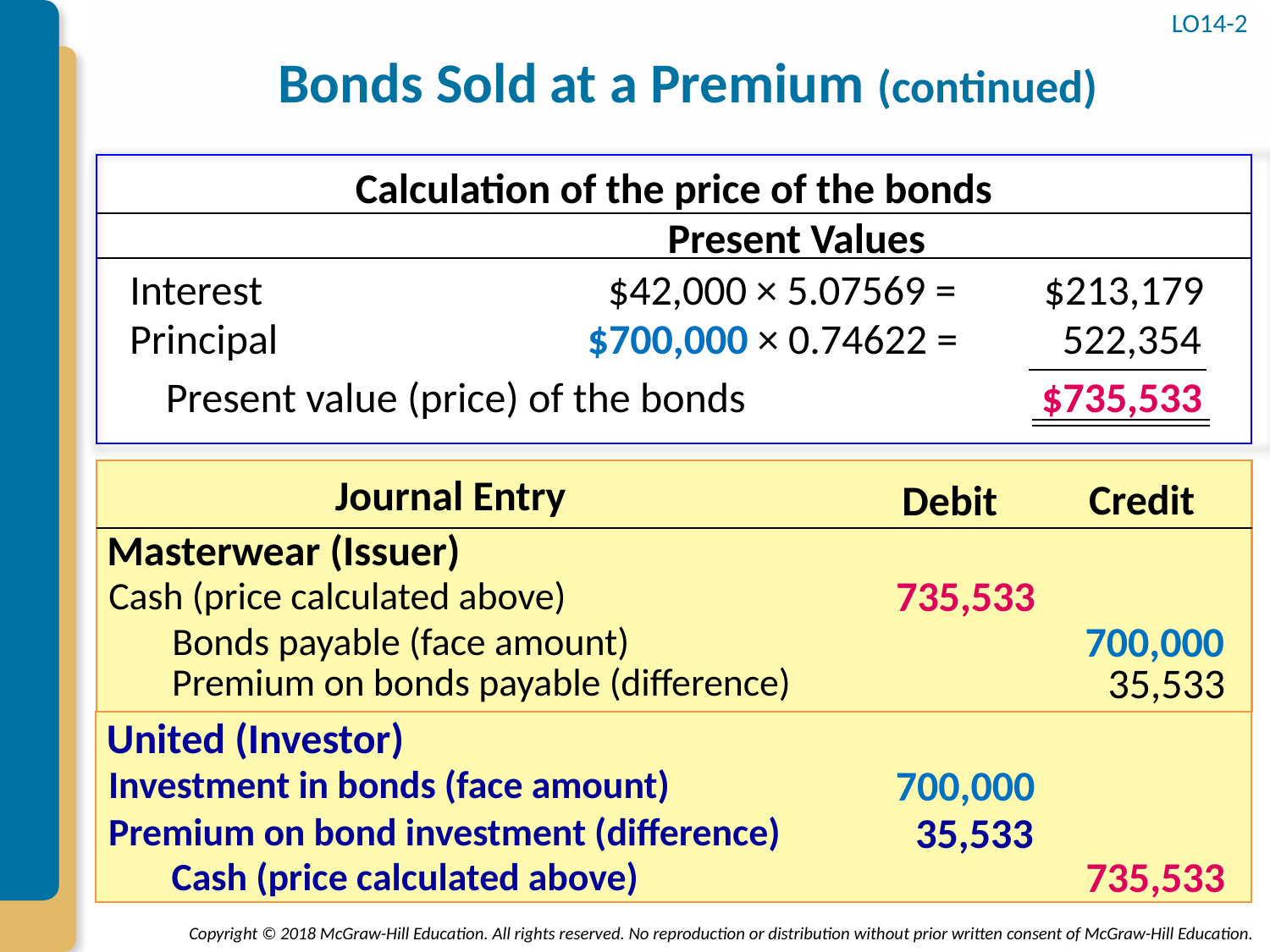

# Bonds Sold at a Premium (continued)
LO14-2
Calculation of the price of the bonds

Present Values
Interest
$42,000 × 5.07569 =
$213,179
Principal
$700,000 × 0.74622 =
  522,354
Present value (price) of the bonds
$735,533

Journal Entry
Credit
Debit
Masterwear (Issuer)
735,533
Cash (price calculated above)
700,000
Bonds payable (face amount)
35,533
Premium on bonds payable (difference)
United (Investor)

700,000
Investment in bonds (face amount)
35,533

Premium on bond investment (difference)
735,533
Cash (price calculated above)